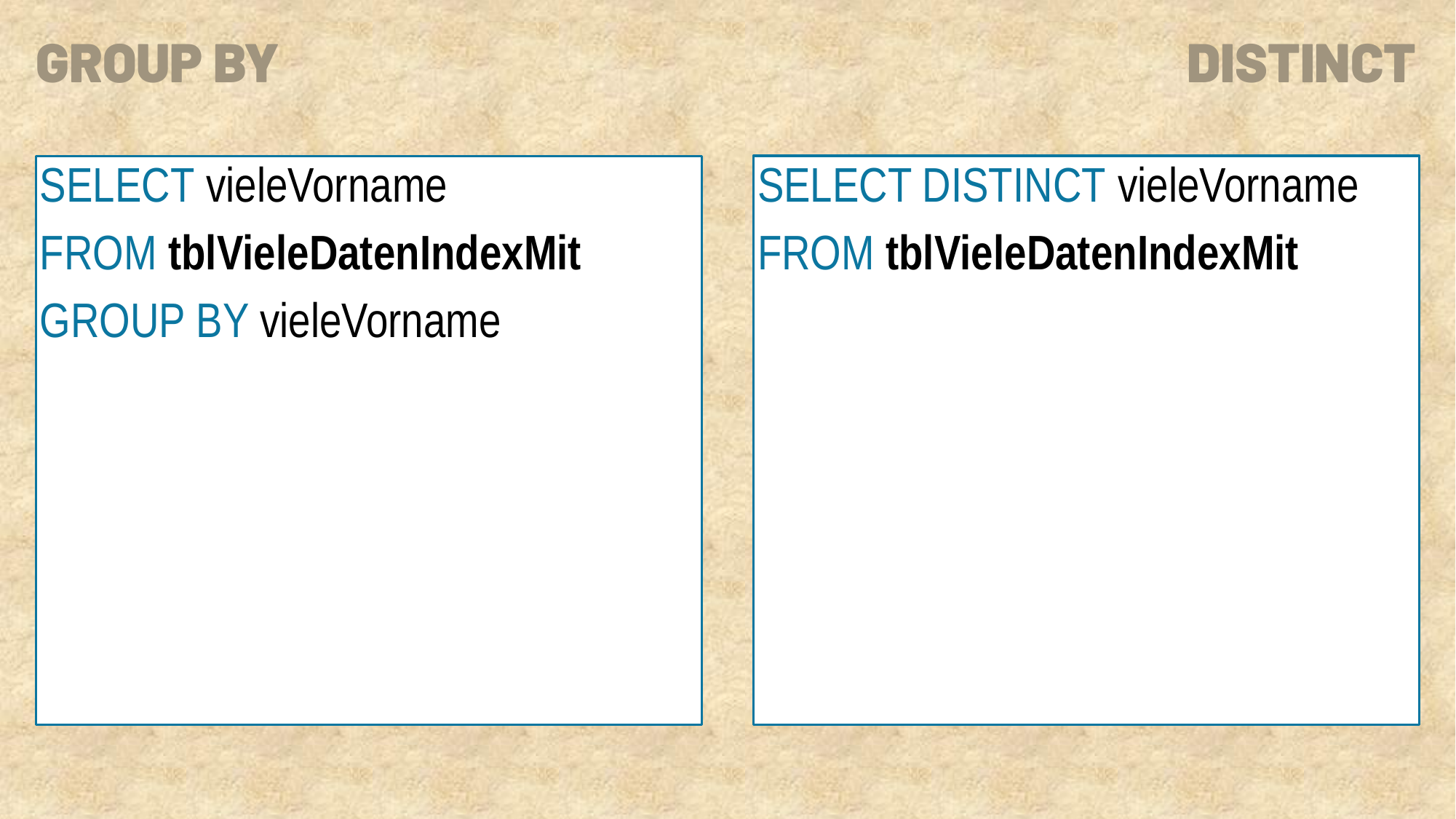

# GROUP BY	DISTINCT
SELECT vieleVorname
FROM tblVieleDatenIndexMit
GROUP BY vieleVorname
SELECT DISTINCT vieleVorname
FROM tblVieleDatenIndexMit